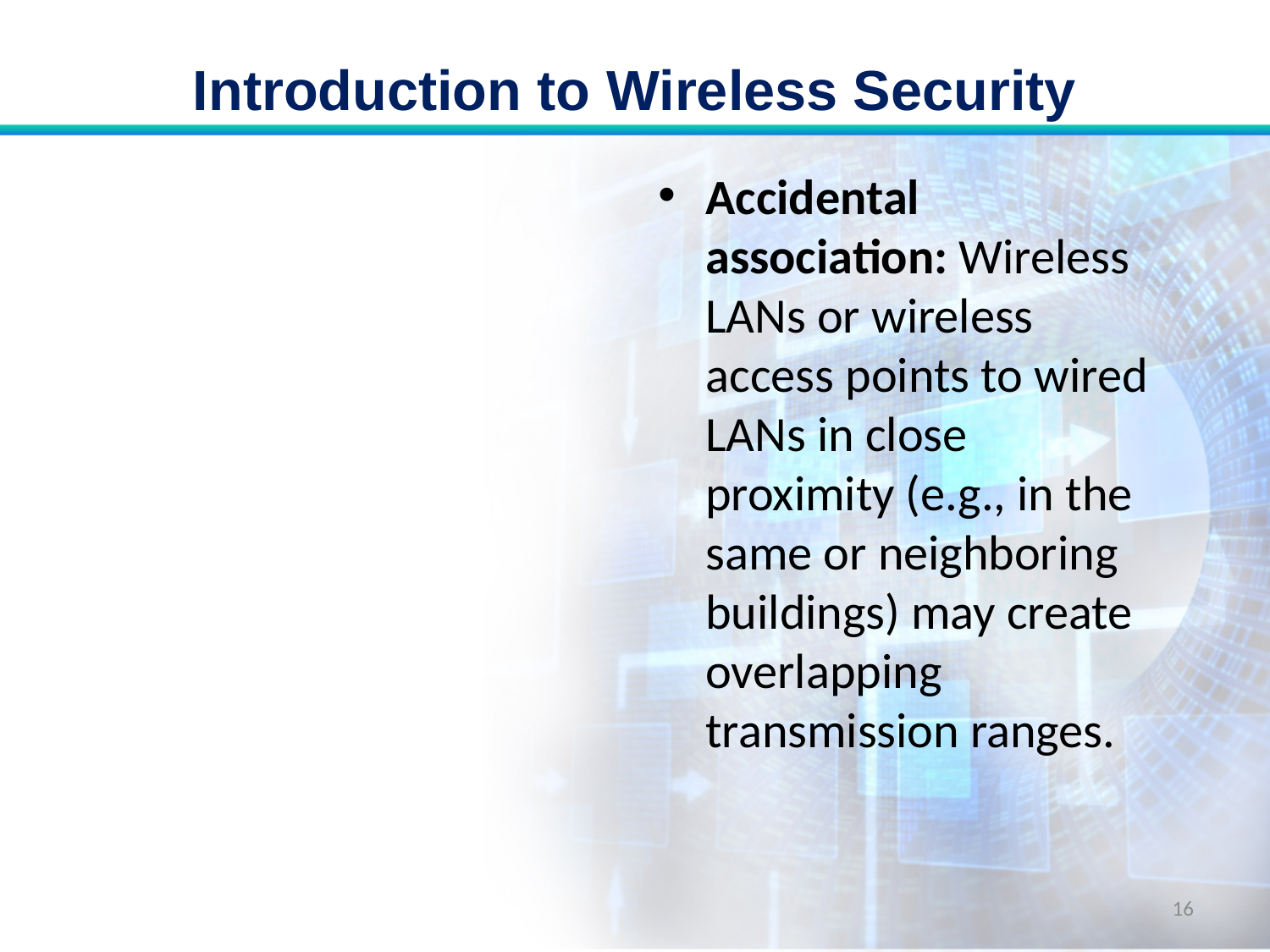

# Introduction to Wireless Security
Accidental association: Wireless LANs or wireless access points to wired LANs in close proximity (e.g., in the same or neighboring buildings) may create overlapping transmission ranges.
16